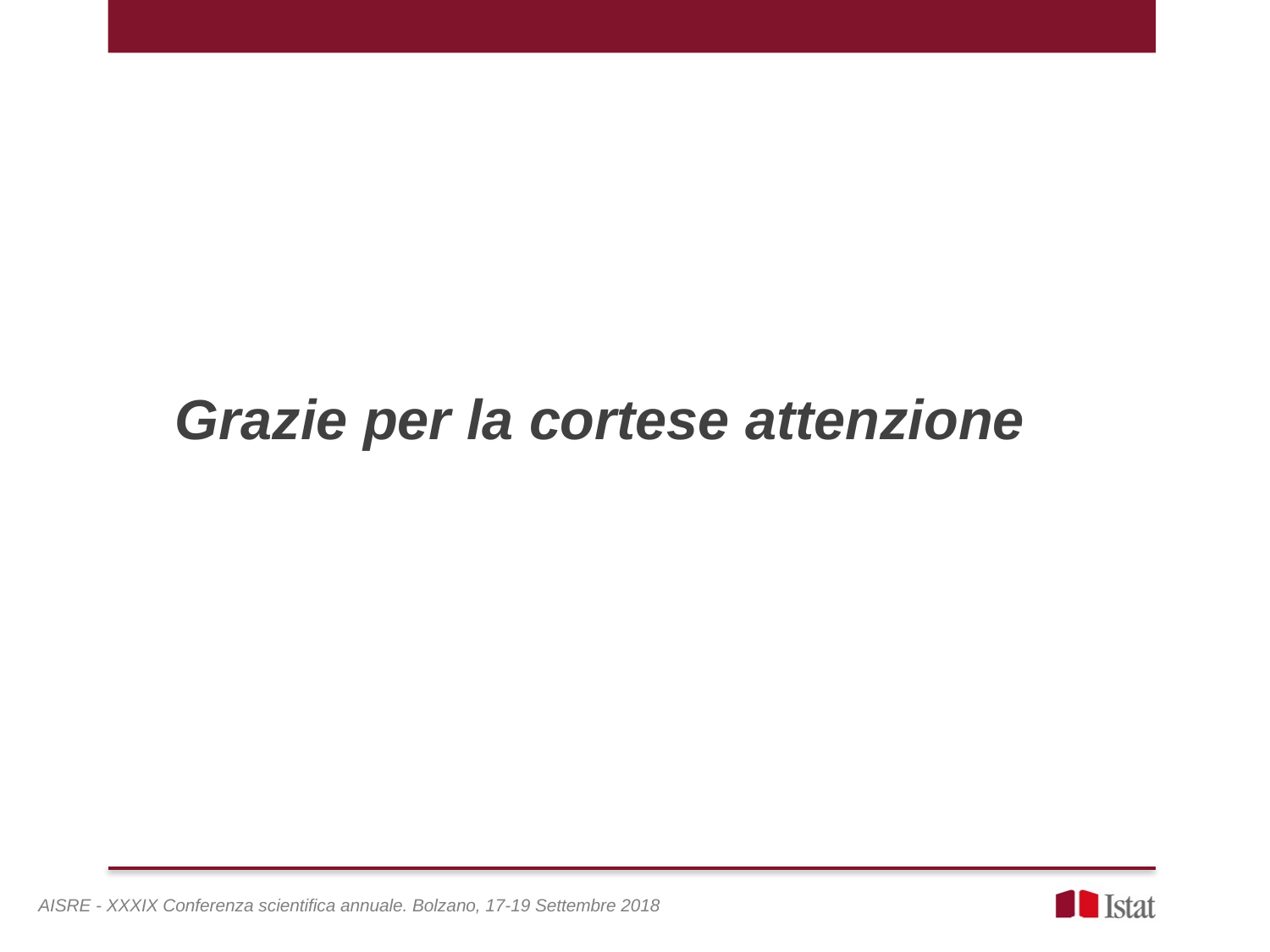

Grazie per la cortese attenzione
AISRE - XXXIX Conferenza scientifica annuale. Bolzano, 17-19 Settembre 2018